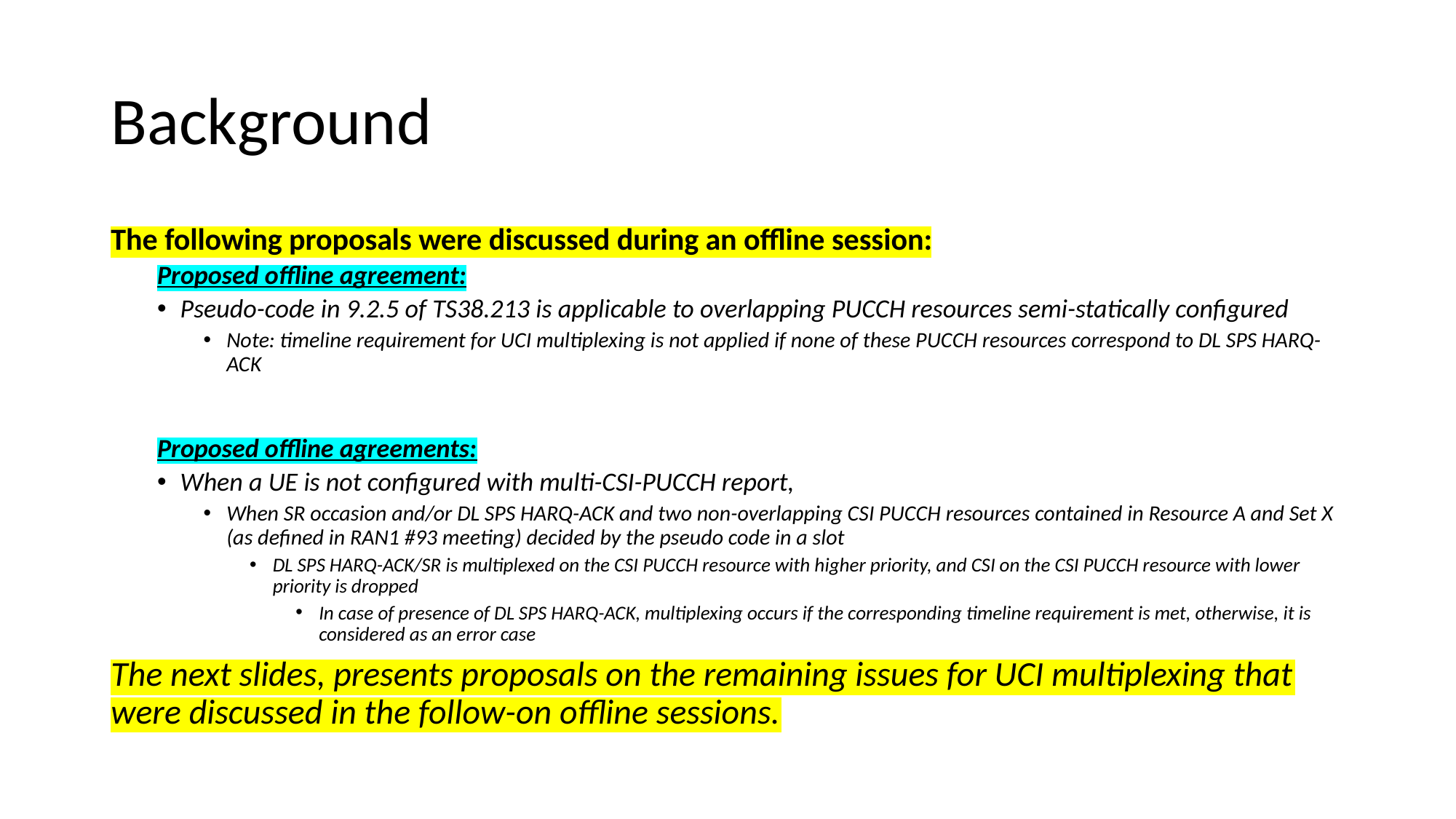

# Background
The following proposals were discussed during an offline session:
Proposed offline agreement:
Pseudo-code in 9.2.5 of TS38.213 is applicable to overlapping PUCCH resources semi-statically configured
Note: timeline requirement for UCI multiplexing is not applied if none of these PUCCH resources correspond to DL SPS HARQ-ACK

Proposed offline agreements:
When a UE is not configured with multi-CSI-PUCCH report,
When SR occasion and/or DL SPS HARQ-ACK and two non-overlapping CSI PUCCH resources contained in Resource A and Set X  (as defined in RAN1 #93 meeting) decided by the pseudo code in a slot
DL SPS HARQ-ACK/SR is multiplexed on the CSI PUCCH resource with higher priority, and CSI on the CSI PUCCH resource with lower priority is dropped
In case of presence of DL SPS HARQ-ACK, multiplexing occurs if the corresponding timeline requirement is met, otherwise, it is considered as an error case
The next slides, presents proposals on the remaining issues for UCI multiplexing that were discussed in the follow-on offline sessions.